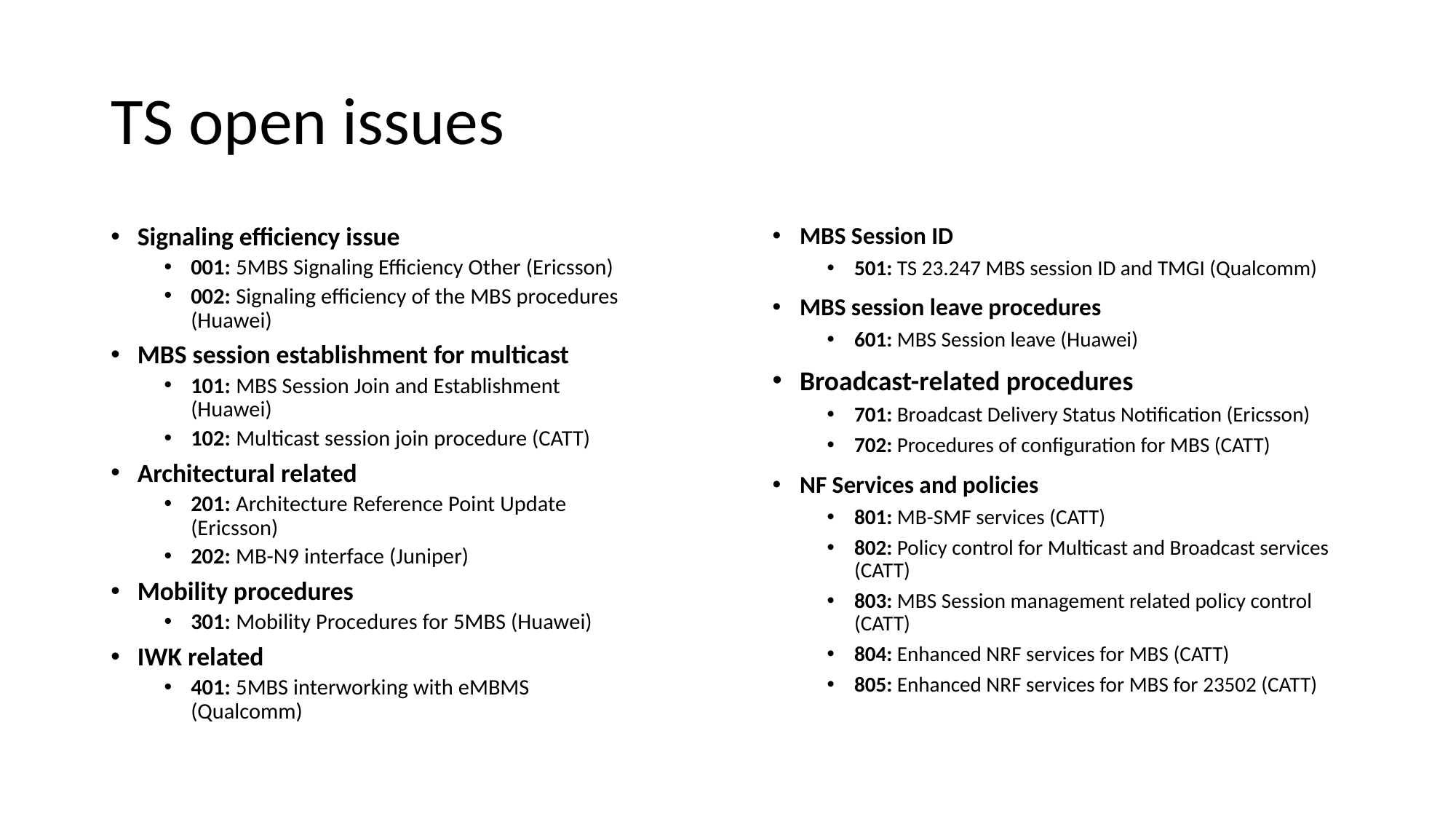

# TS open issues
Signaling efficiency issue
001: 5MBS Signaling Efficiency Other (Ericsson)
002: Signaling efficiency of the MBS procedures (Huawei)
MBS session establishment for multicast
101: MBS Session Join and Establishment (Huawei)
102: Multicast session join procedure (CATT)
Architectural related
201: Architecture Reference Point Update (Ericsson)
202: MB-N9 interface (Juniper)
Mobility procedures
301: Mobility Procedures for 5MBS (Huawei)
IWK related
401: 5MBS interworking with eMBMS (Qualcomm)
MBS Session ID
501: TS 23.247 MBS session ID and TMGI (Qualcomm)
MBS session leave procedures
601: MBS Session leave (Huawei)
Broadcast-related procedures
701: Broadcast Delivery Status Notification (Ericsson)
702: Procedures of configuration for MBS (CATT)
NF Services and policies
801: MB-SMF services (CATT)
802: Policy control for Multicast and Broadcast services (CATT)
803: MBS Session management related policy control (CATT)
804: Enhanced NRF services for MBS (CATT)
805: Enhanced NRF services for MBS for 23502 (CATT)